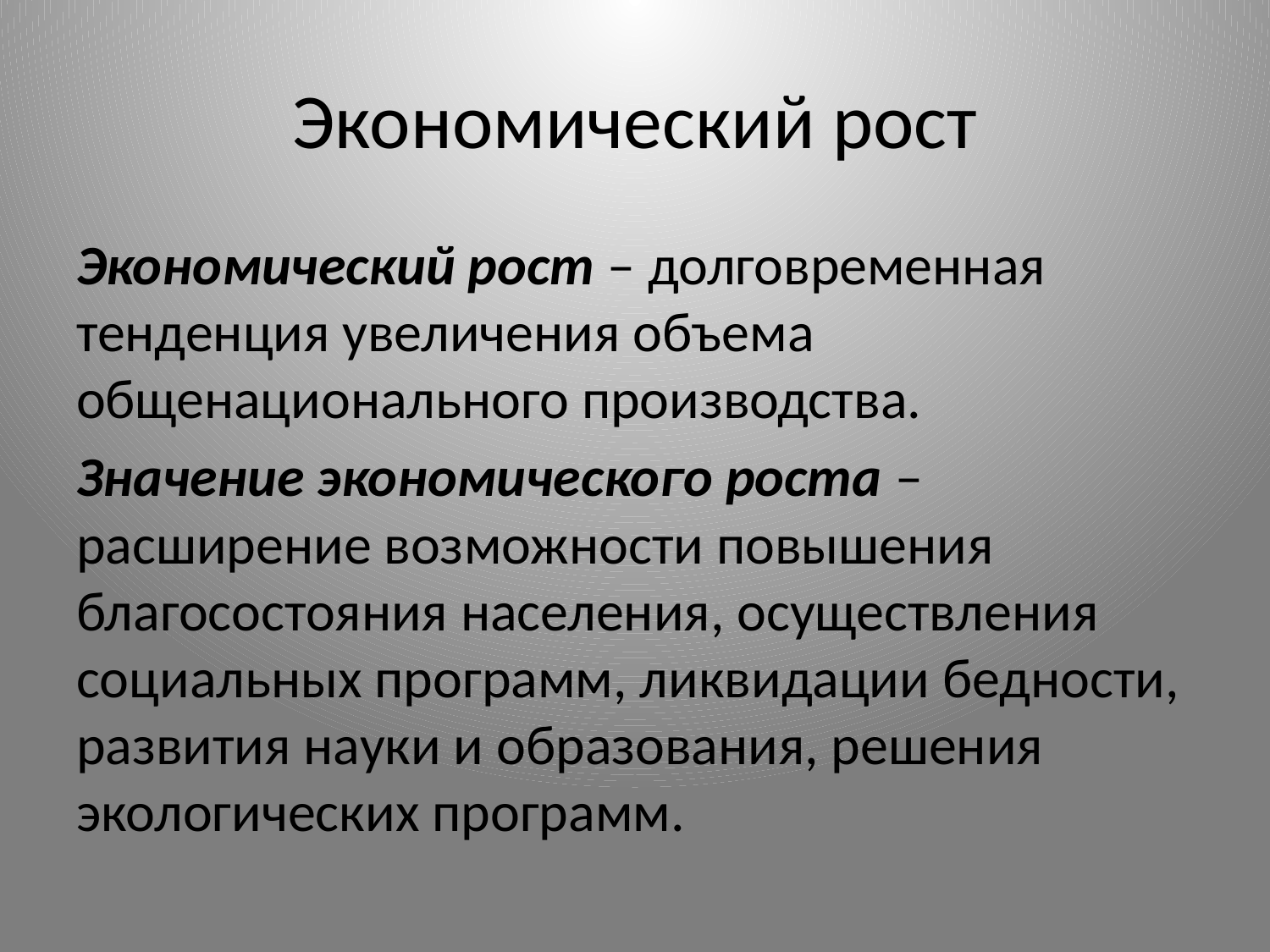

# Экономический рост
Экономический рост – долговременная тенденция увеличения объема общенационального производства.
Значение экономического роста – расширение возможности повышения благосостояния населения, осуществления социальных программ, ликвидации бедности, развития науки и образования, решения экологических программ.